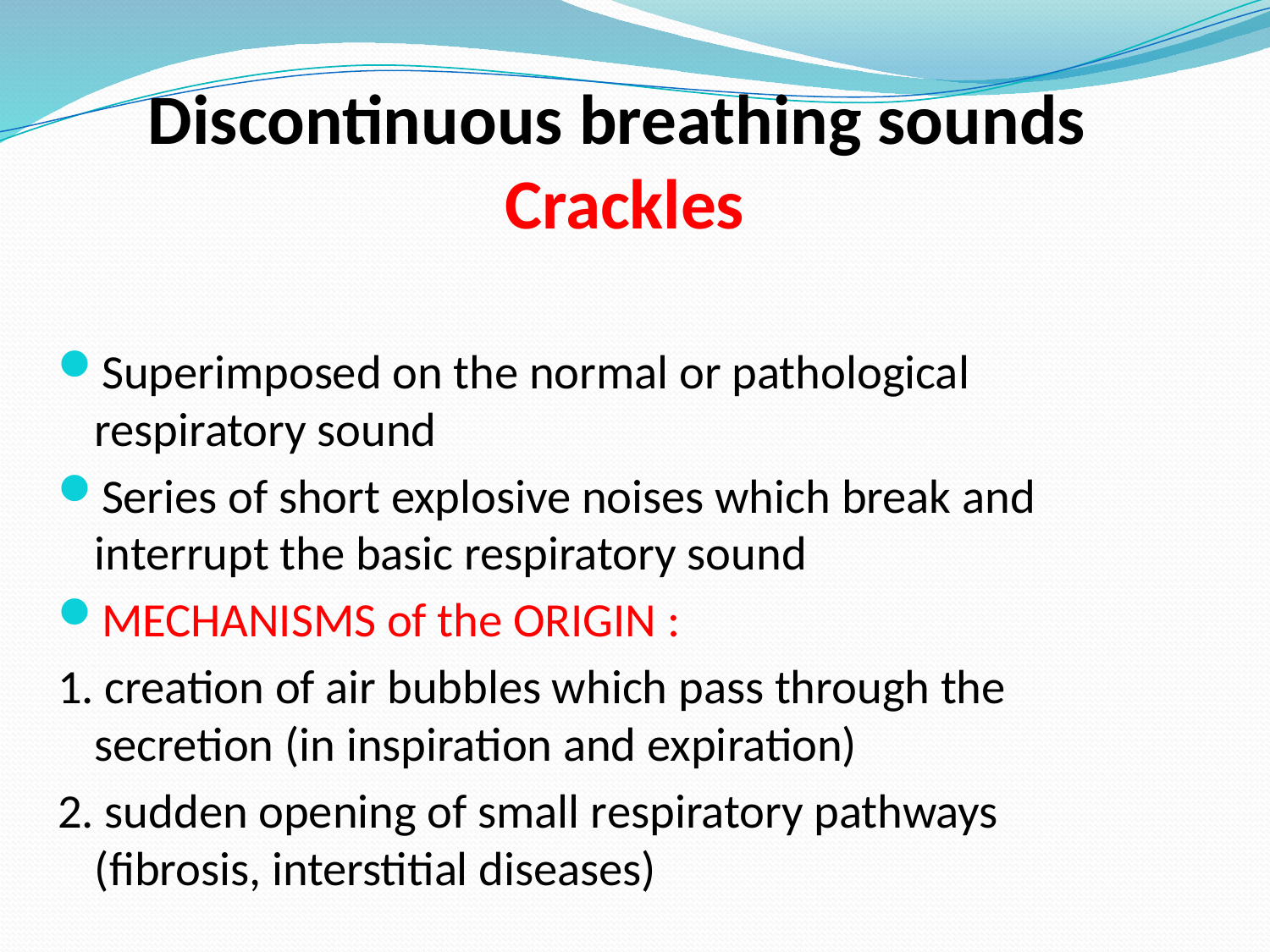

# Discontinuous breathing sounds Crackles
Superimposed on the normal or pathological respiratory sound
Series of short explosive noises which break and interrupt the basic respiratory sound
MECHANISMS of the ORIGIN :
1. creation of air bubbles which pass through the secretion (in inspiration and expiration)
2. sudden opening of small respiratory pathways (fibrosis, interstitial diseases)